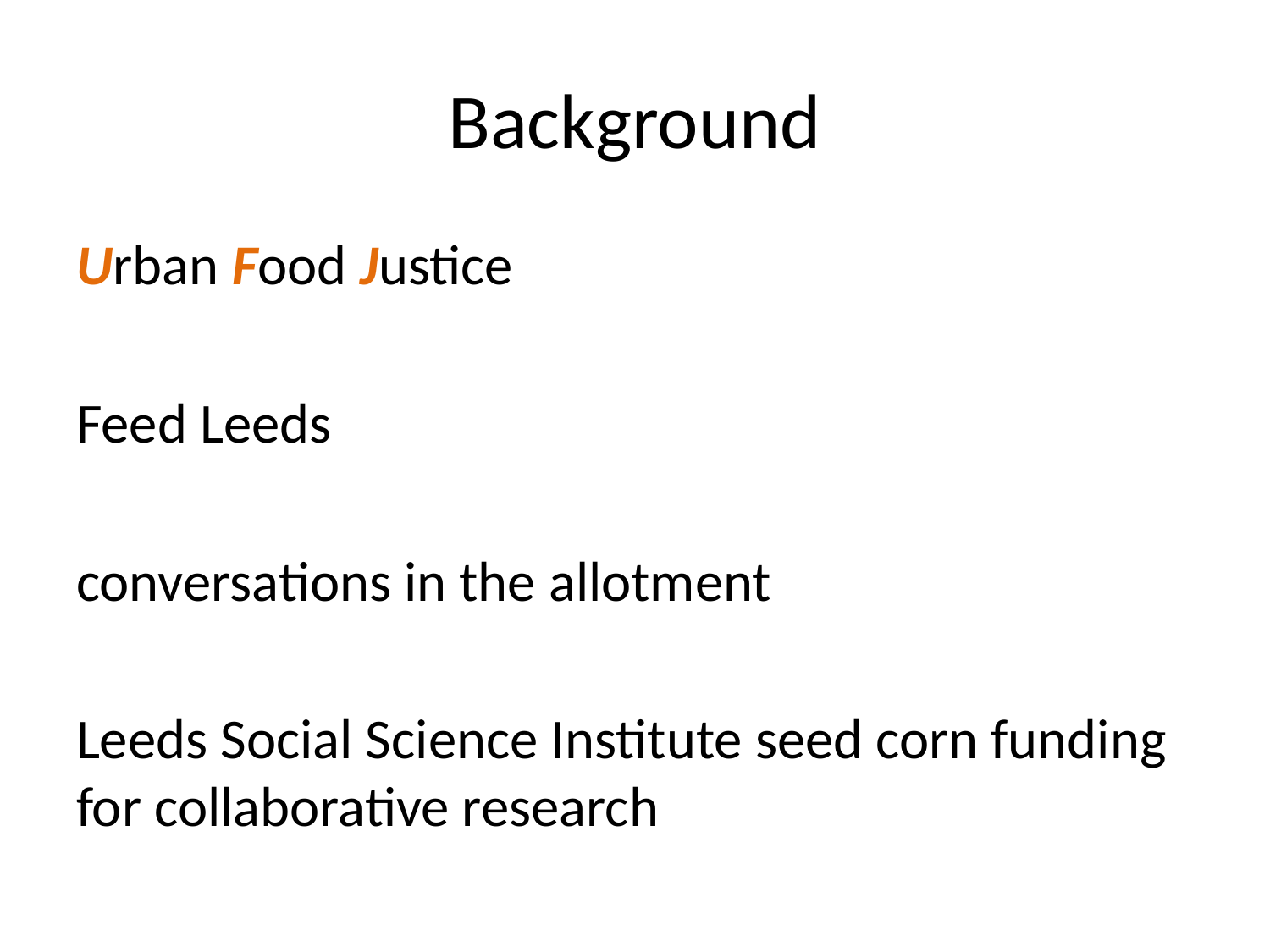

# Background
Urban Food Justice

Feed Leeds

conversations in the allotment

Leeds Social Science Institute seed corn funding for collaborative research